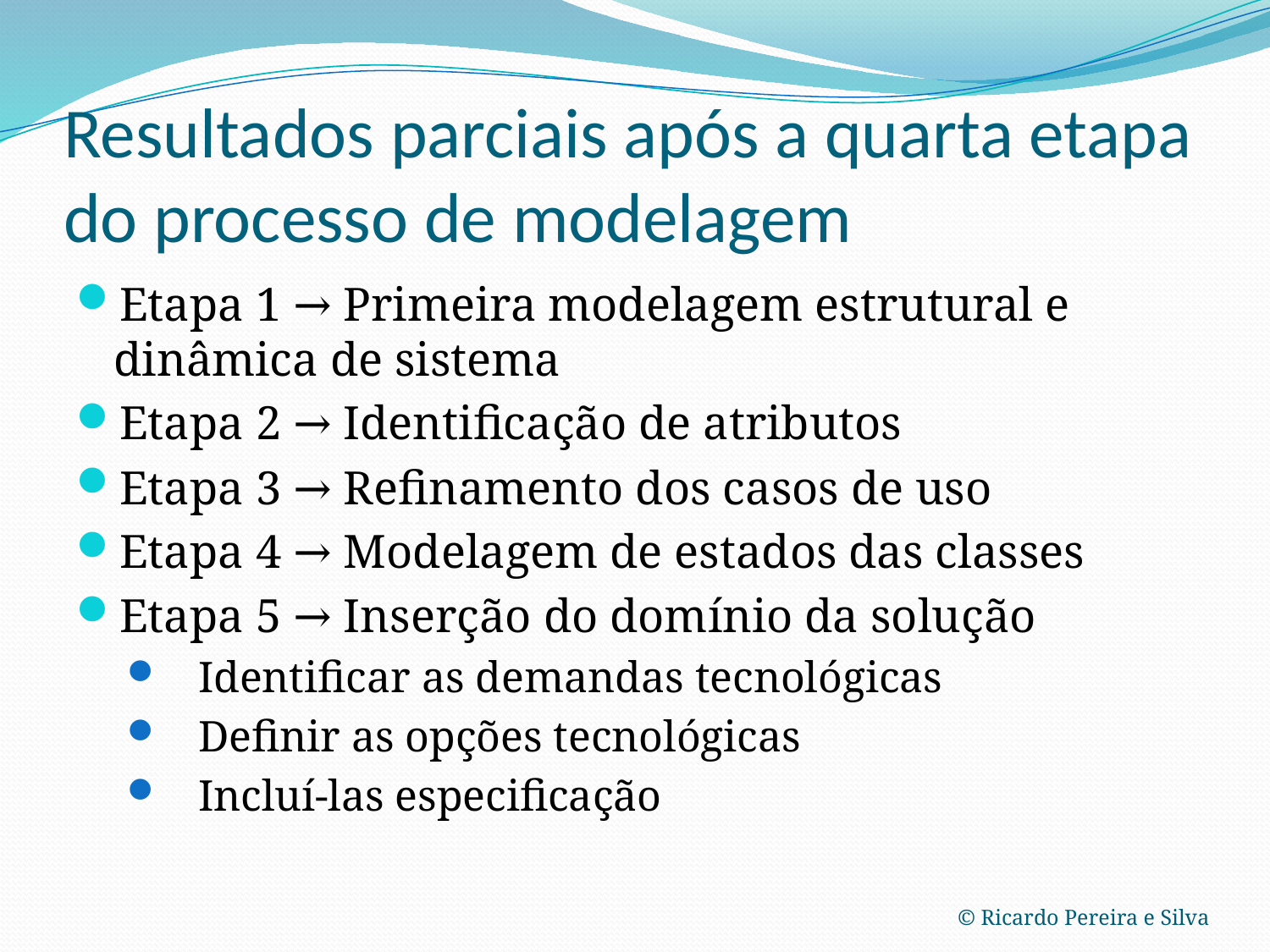

# Resultados parciais após a quarta etapa do processo de modelagem
Etapa 1 → Primeira modelagem estrutural e dinâmica de sistema
Etapa 2 → Identificação de atributos
Etapa 3 → Refinamento dos casos de uso
Etapa 4 → Modelagem de estados das classes
Etapa 5 → Inserção do domínio da solução
Identificar as demandas tecnológicas
Definir as opções tecnológicas
Incluí-las especificação

© Ricardo Pereira e Silva